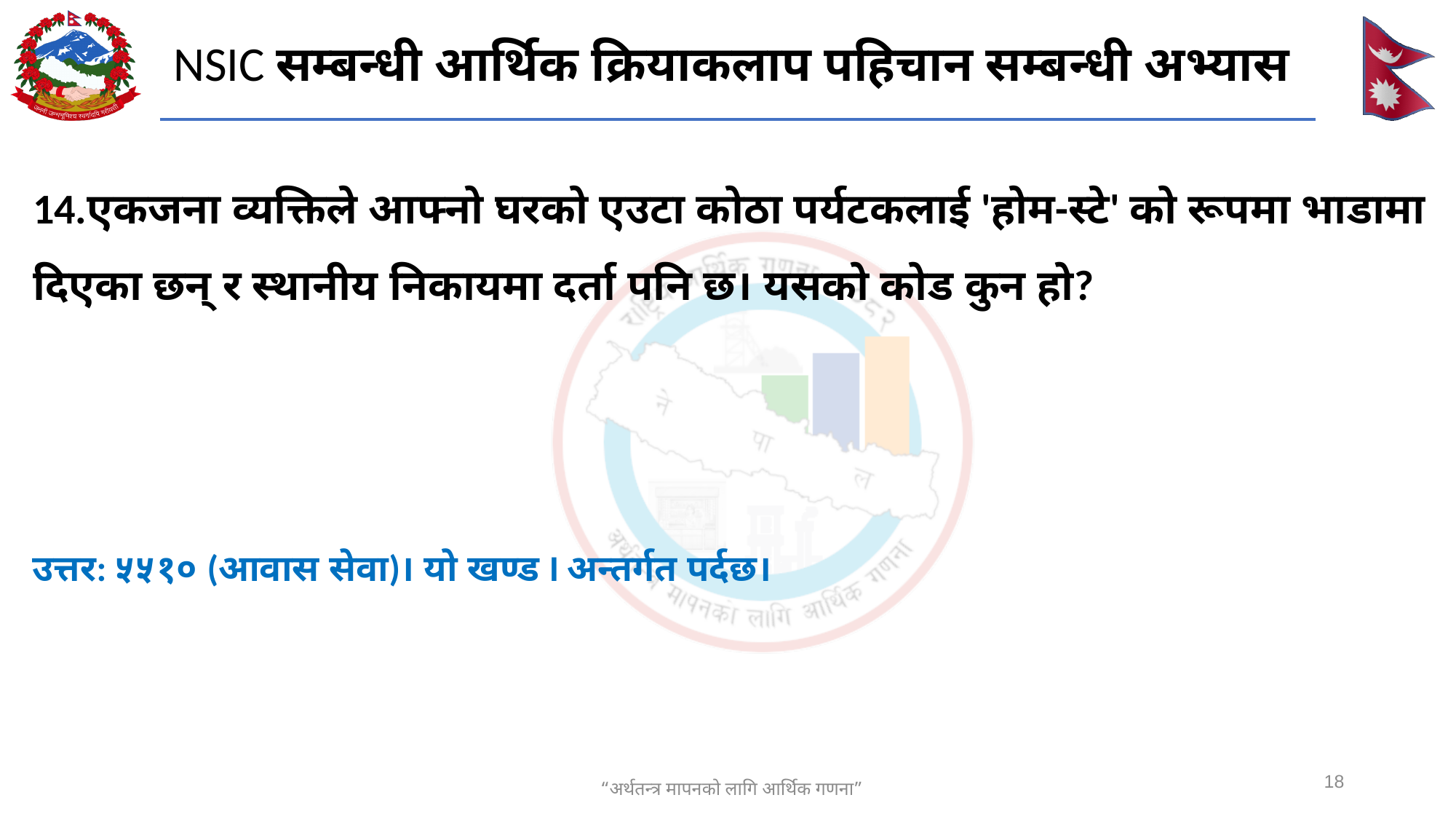

# NSIC सम्बन्धी आर्थिक क्रियाकलाप पहिचान सम्बन्धी अभ्यास
14.एकजना व्यक्तिले आफ्नो घरको एउटा कोठा पर्यटकलाई 'होम-स्टे' को रूपमा भाडामा दिएका छन् र स्थानीय निकायमा दर्ता पनि छ। यसको कोड कुन हो?

उत्तर: ५५१० (आवास सेवा)। यो खण्ड I अन्तर्गत पर्दछ।

18
“अर्थतन्त्र मापनको लागि आर्थिक गणना”